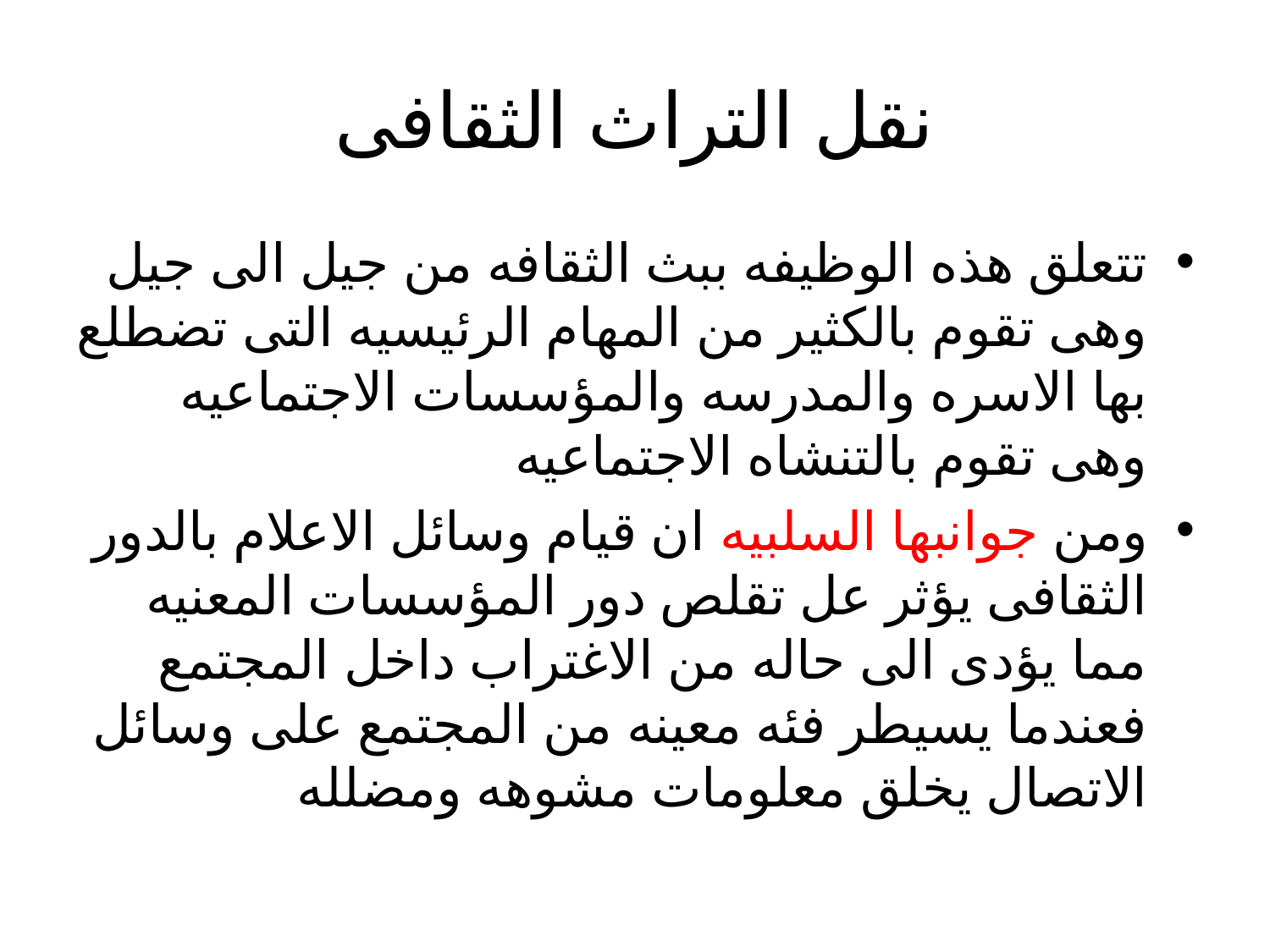

# نقل التراث الثقافى
تتعلق هذه الوظيفه ببث الثقافه من جيل الى جيل وهى تقوم بالكثير من المهام الرئيسيه التى تضطلع بها الاسره والمدرسه والمؤسسات الاجتماعيه وهى تقوم بالتنشاه الاجتماعيه
ومن جوانبها السلبيه ان قيام وسائل الاعلام بالدور الثقافى يؤثر عل تقلص دور المؤسسات المعنيه مما يؤدى الى حاله من الاغتراب داخل المجتمع فعندما يسيطر فئه معينه من المجتمع على وسائل الاتصال يخلق معلومات مشوهه ومضلله